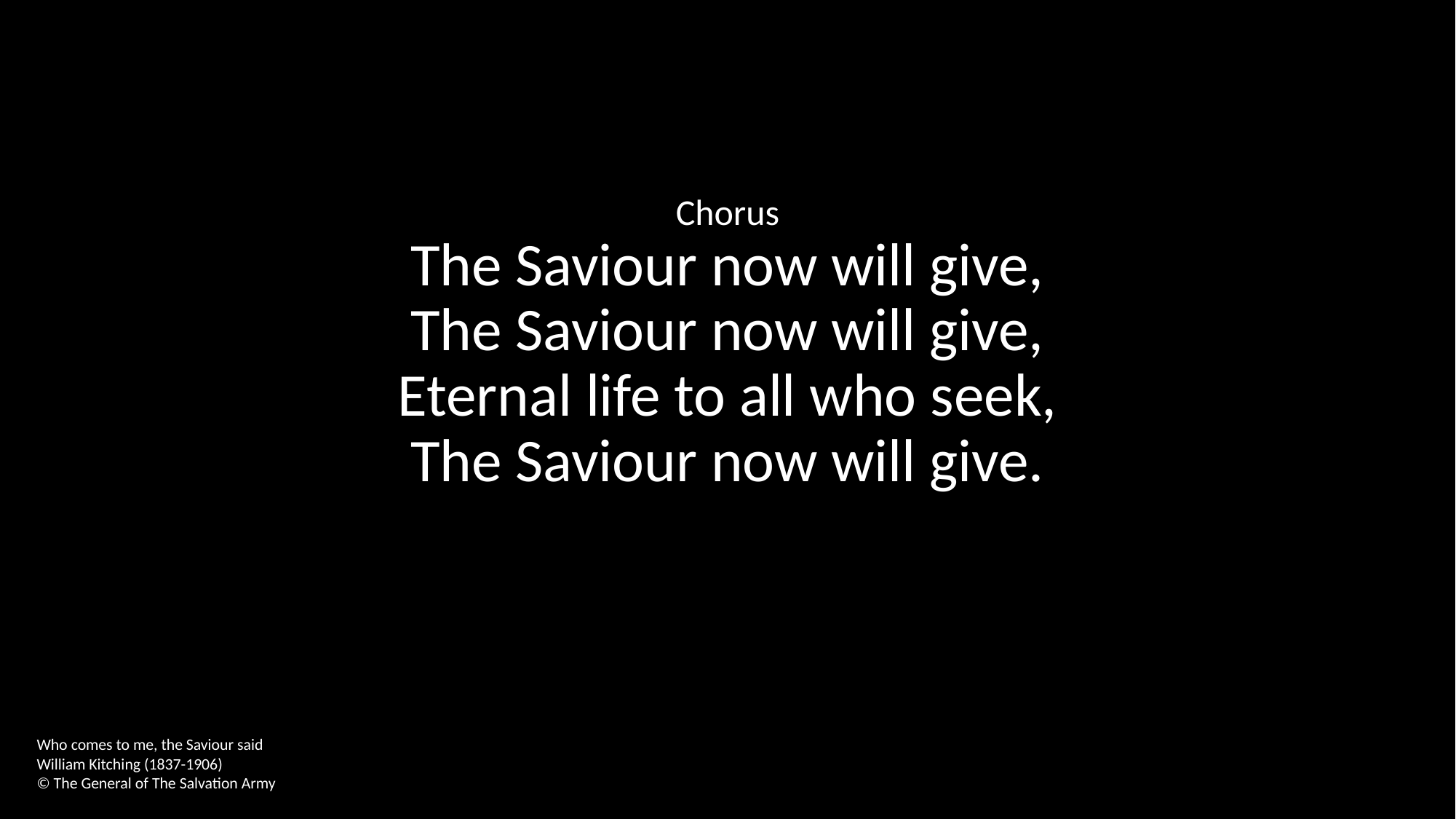

Chorus
The Saviour now will give,
The Saviour now will give,
Eternal life to all who seek,
The Saviour now will give.
Who comes to me, the Saviour said
William Kitching (1837-1906)
© The General of The Salvation Army